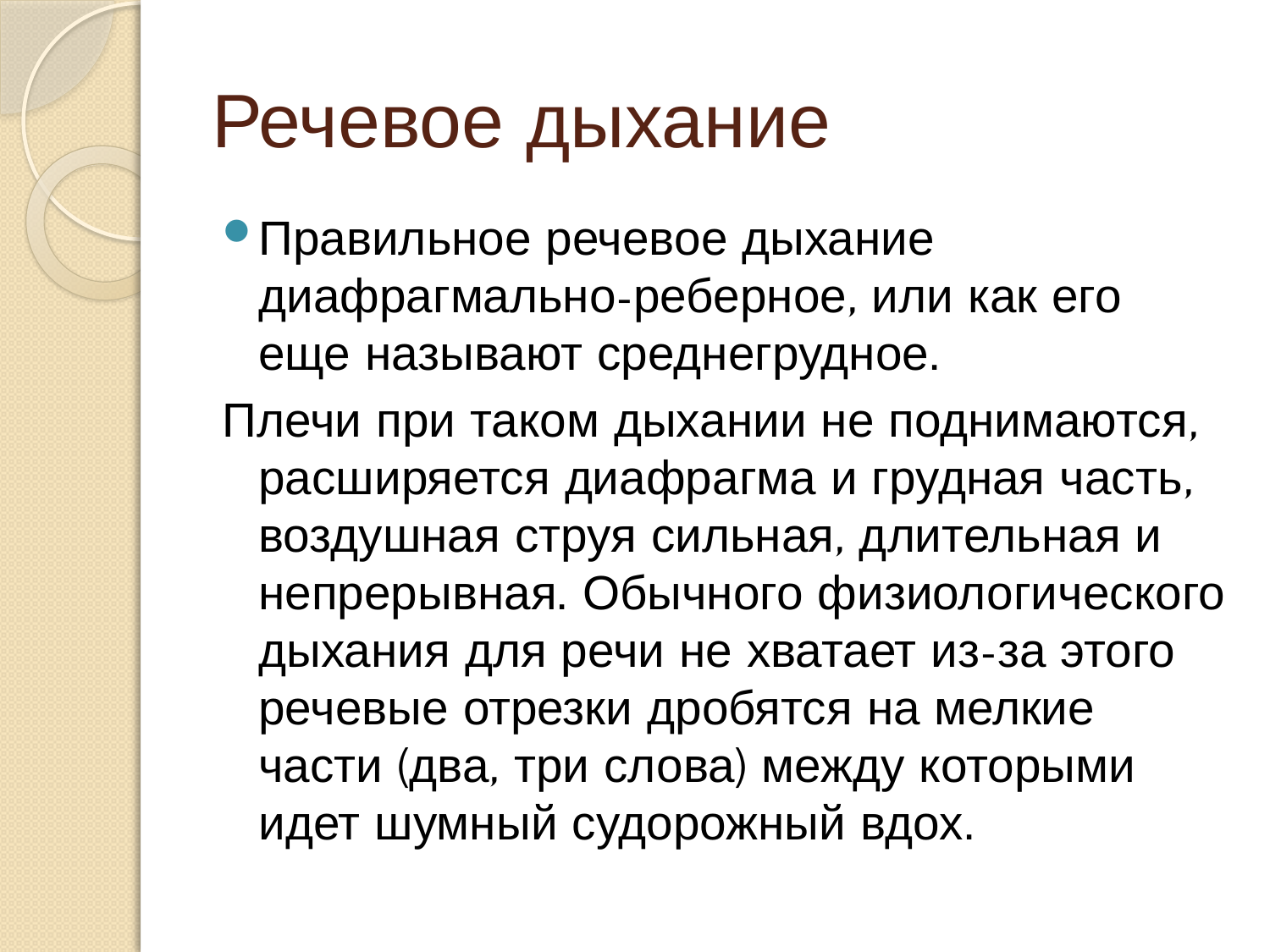

# Речевое дыхание
Правильное речевое дыхание  диафрагмально-реберное, или как его еще называют среднегрудное.
Плечи при таком дыхании не поднимаются, расширяется диафрагма и грудная часть, воздушная струя сильная, длительная и непрерывная. Обычного физиологического дыхания для речи не хватает из-за этого речевые отрезки дробятся на мелкие части (два, три слова) между которыми идет шумный судорожный вдох.